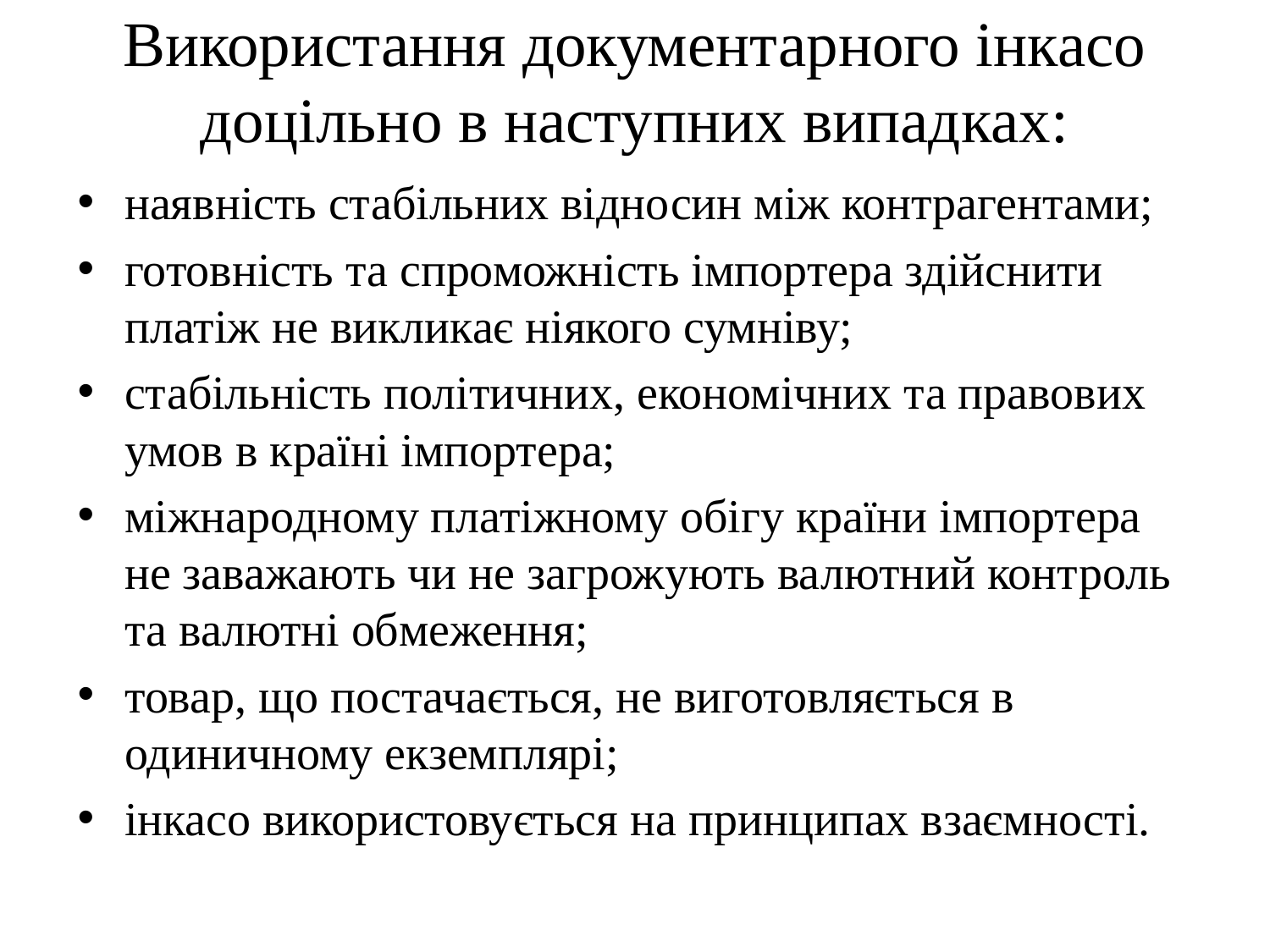

# Використання документарного інкасо доцільно в наступних випадках:
наявність стабільних відносин між контрагентами;
готовність та спроможність імпортера здійснити платіж не викликає ніякого сумніву;
стабільність політичних, економічних та правових умов в країні імпортера;
міжнародному платіжному обігу країни імпортера не заважають чи не загрожують валютний контроль та валютні обмеження;
товар, що постачається, не виготовляється в одиничному екземплярі;
інкасо використовується на принципах взаємності.